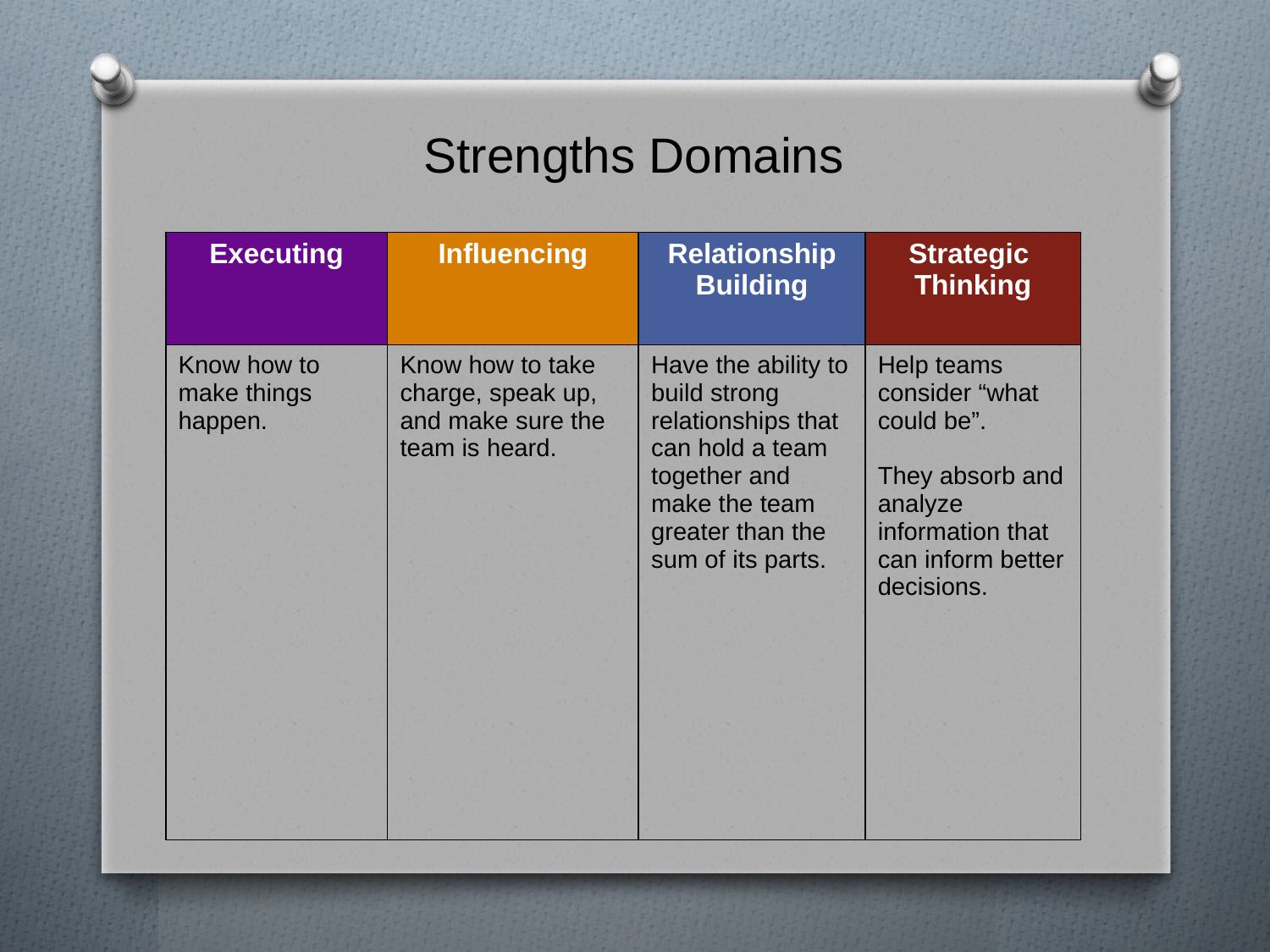

# Strengths Domains
| Executing | Influencing | Relationship Building | Strategic Thinking |
| --- | --- | --- | --- |
| Know how to make things happen. | Know how to take charge, speak up, and make sure the team is heard. | Have the ability to build strong relationships that can hold a team together and make the team greater than the sum of its parts. | Help teams consider “what could be”. They absorb and analyze information that can inform better decisions. |